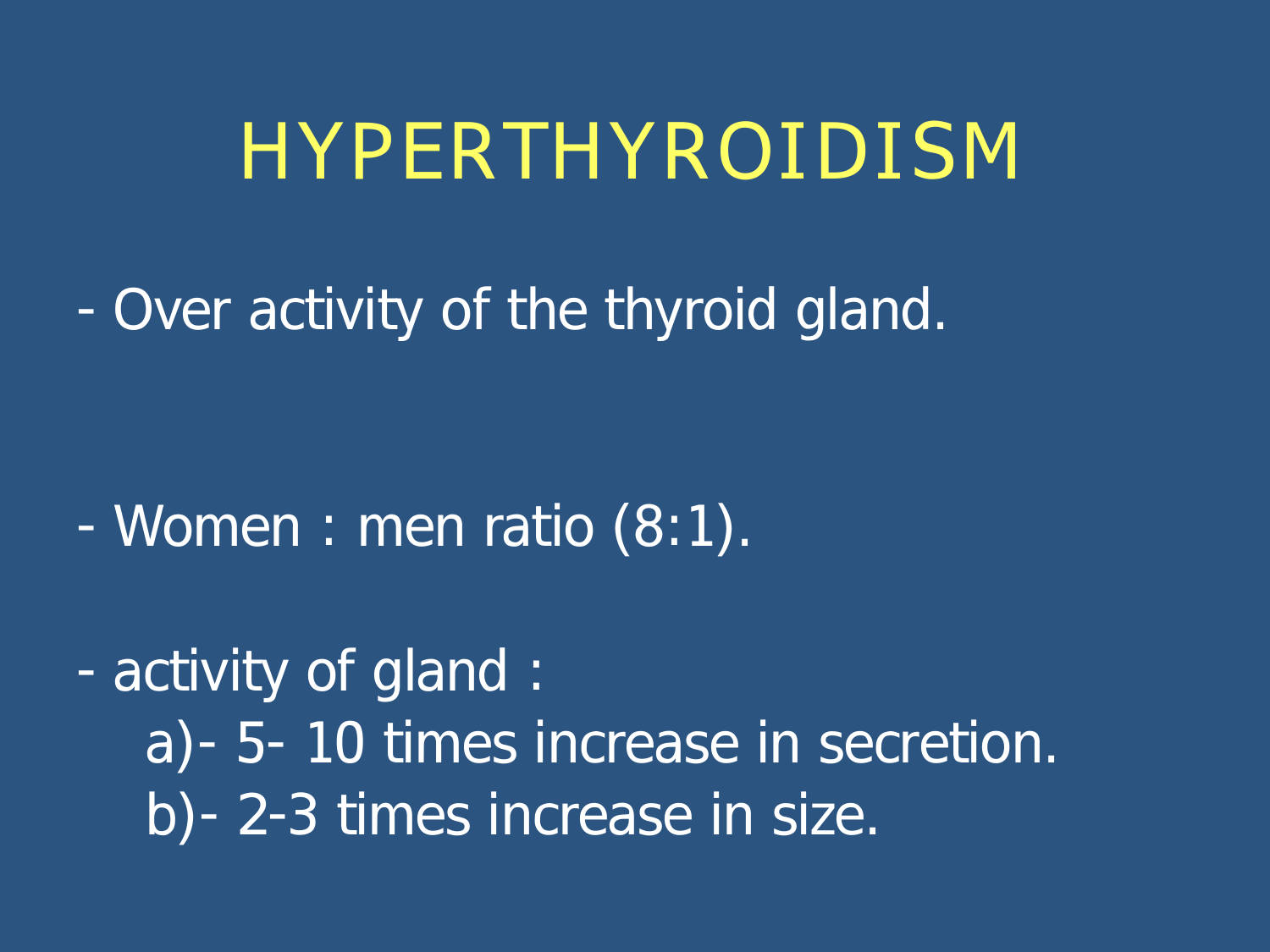

# HYPERTHYROIDISM
- Over activity of the thyroid gland.

- Women : men ratio (8:1).

- activity of gland :
    a)- 5- 10 times increase in secretion.
    b)- 2-3 times increase in size.